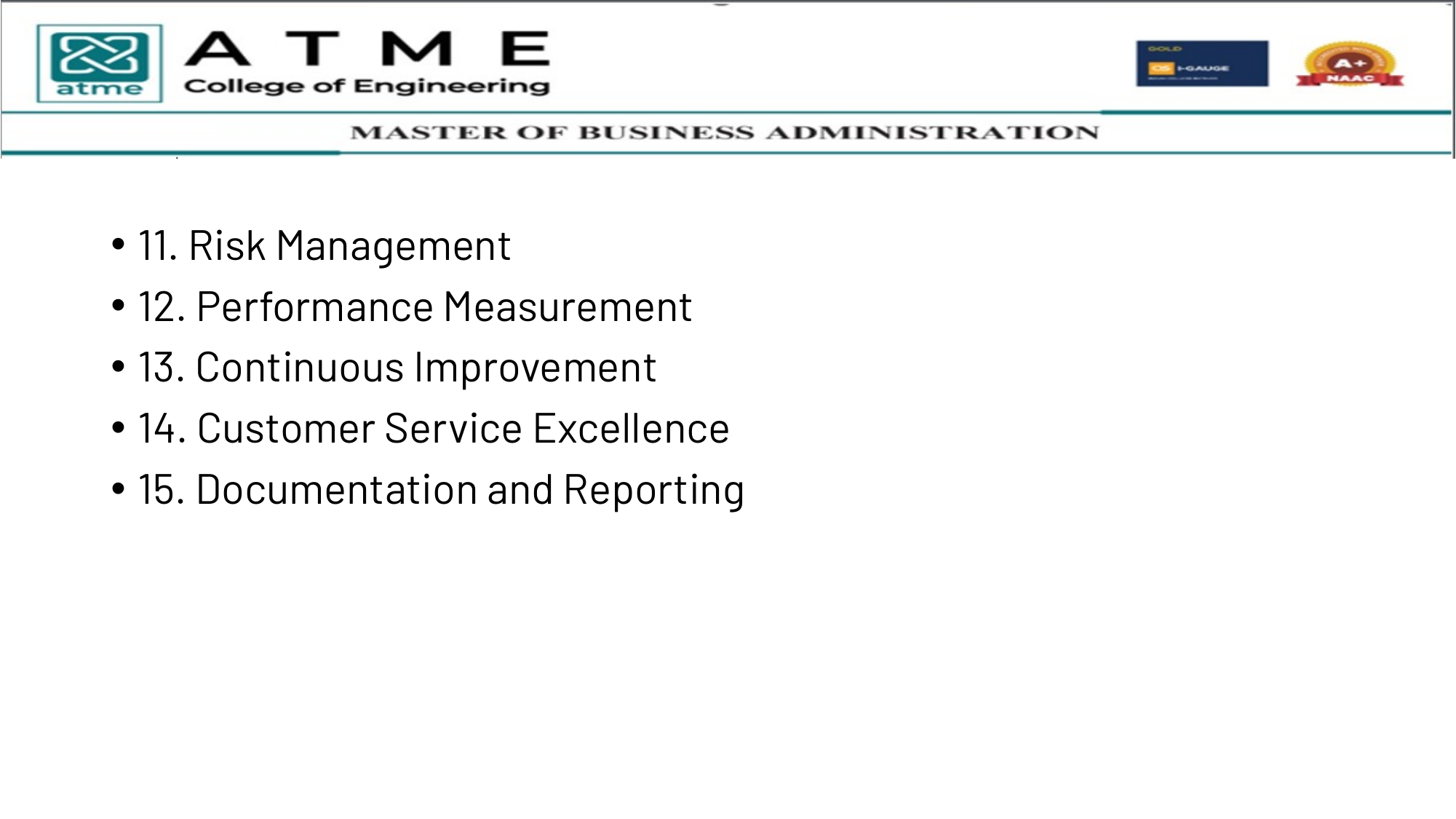

#
11. Risk Management
12. Performance Measurement
13. Continuous Improvement
14. Customer Service Excellence
15. Documentation and Reporting